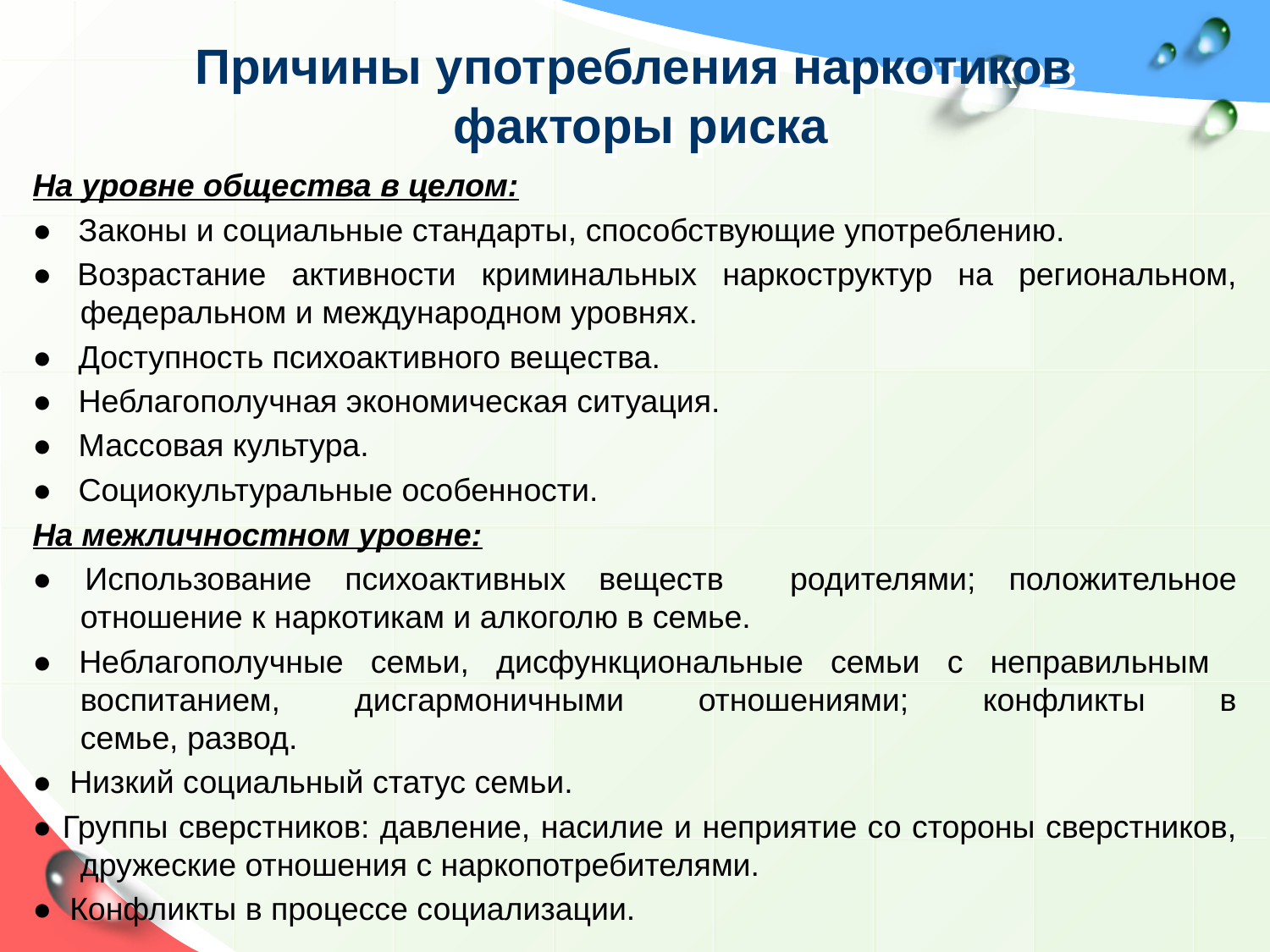

# Причины употребления наркотиков  факторы риска
На уровне общества в целом:
●   Законы и социальные стандарты, способствующие употреблению.
● Возрастание активности криминальных наркоструктур на региональном, федеральном и международном уровнях.
●   Доступность психоактивного вещества.
●   Неблагополучная экономическая ситуация.
●   Массовая культура.
●   Социокультуральные особенности.
На межличностном уровне:
● Использование психоактивных веществ  родителями; положительное отношение к наркотикам и алкоголю в семье.
● Неблагополучные семьи, дисфункциональные семьи с неправильным  воспитанием,  дисгармоничными  отношениями;  конфликты  в
семье, развод.
●  Низкий социальный статус семьи.
● Группы сверстников: давление, насилие и неприятие со стороны сверстников, дружеские отношения с наркопотребителями.
●  Конфликты в процессе социализации.